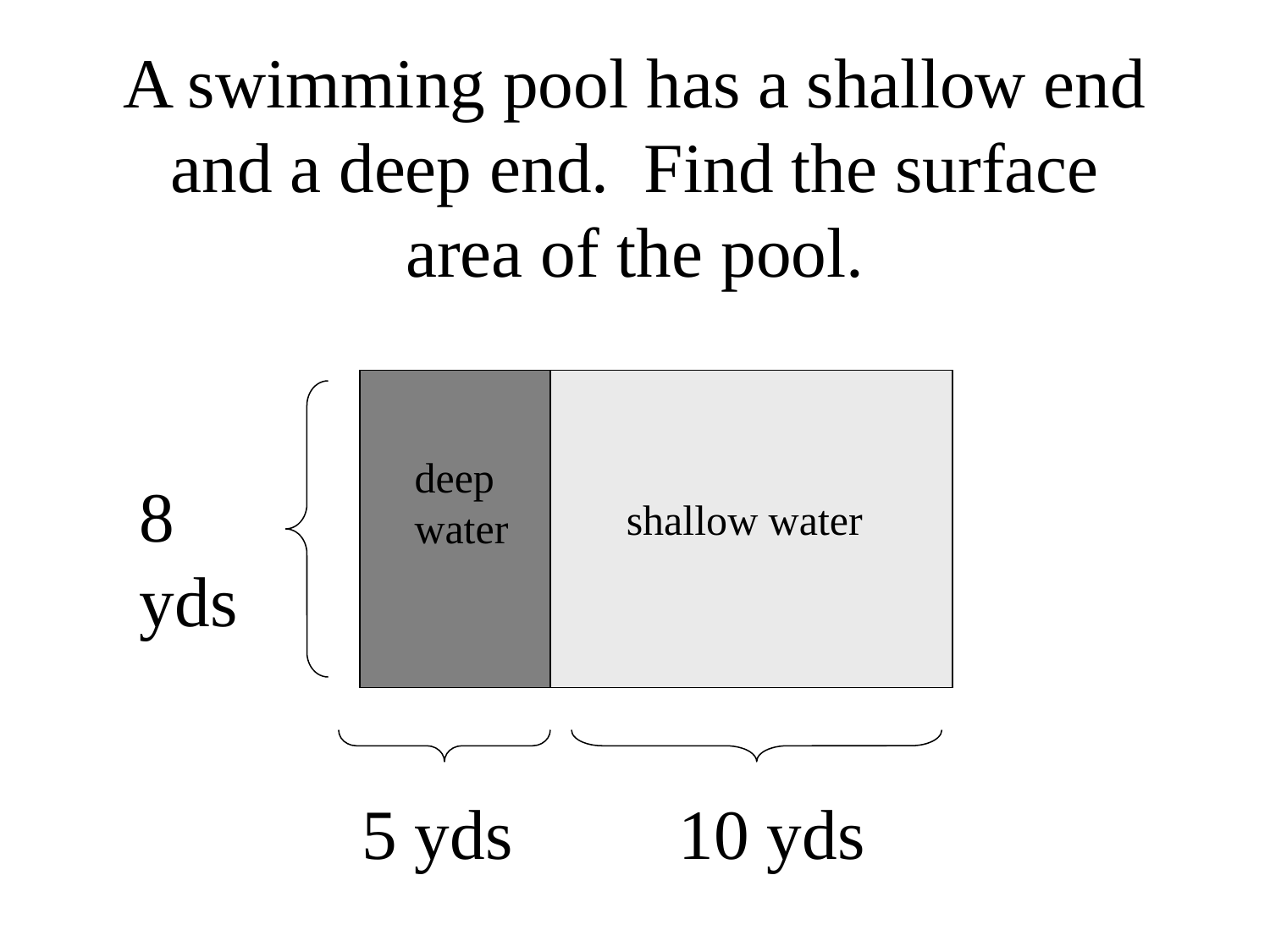

# A swimming pool has a shallow end and a deep end.  Find the surface area of the pool.

deepwater
8 yds
shallow water

5 yds
   10 yds